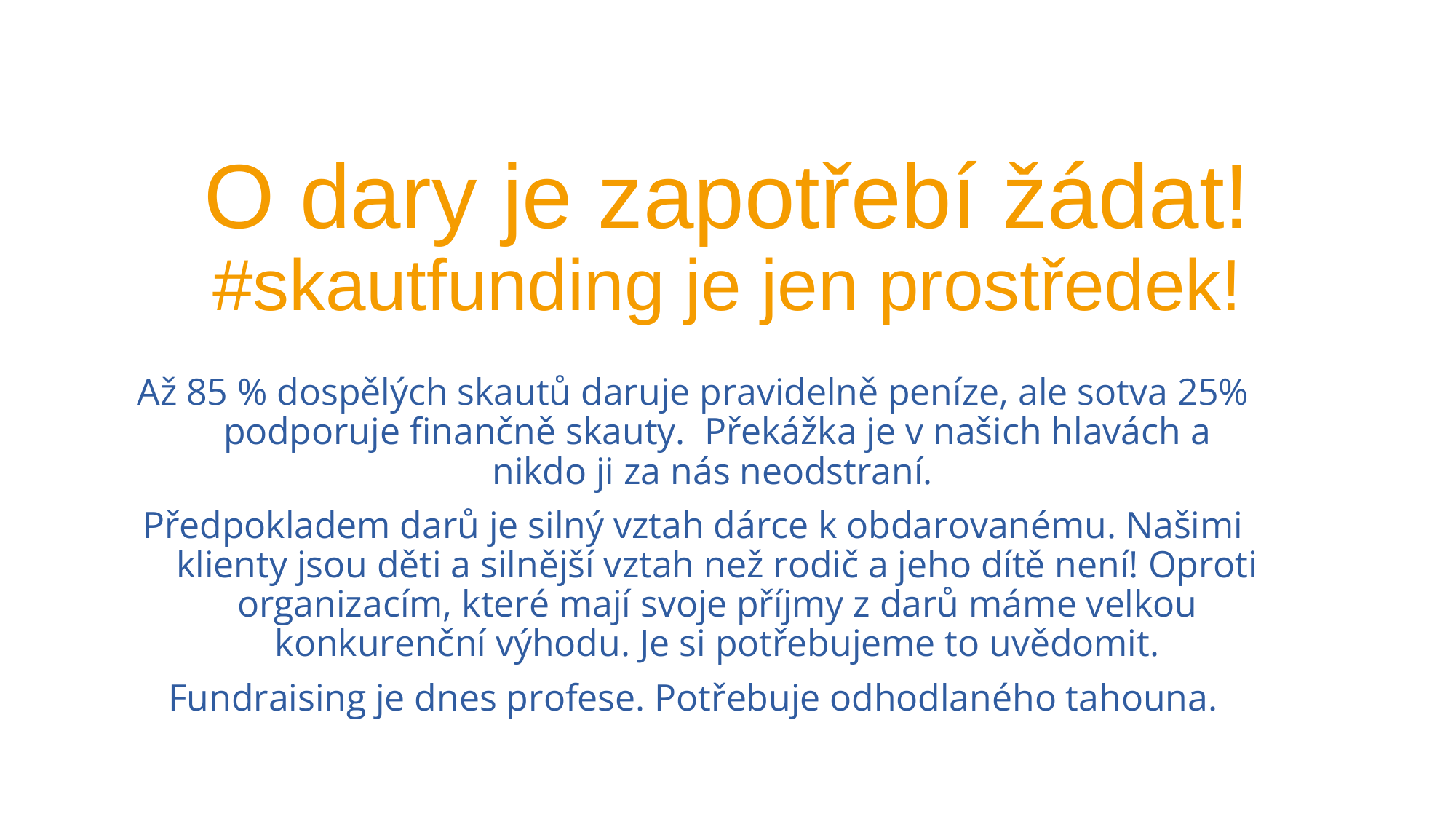

# O dary je zapotřebí žádat! #skautfunding je jen prostředek!
Až 85 % dospělých skautů daruje pravidelně peníze, ale sotva 25% podporuje finančně skauty.  Překážka je v našich hlavách a nikdo ji za nás neodstraní.
Předpokladem darů je silný vztah dárce k obdarovanému. Našimi klienty jsou děti a silnější vztah než rodič a jeho dítě není! Oproti organizacím, které mají svoje příjmy z darů máme velkou konkurenční výhodu. Je si potřebujeme to uvědomit.
Fundraising je dnes profese. Potřebuje odhodlaného tahouna.